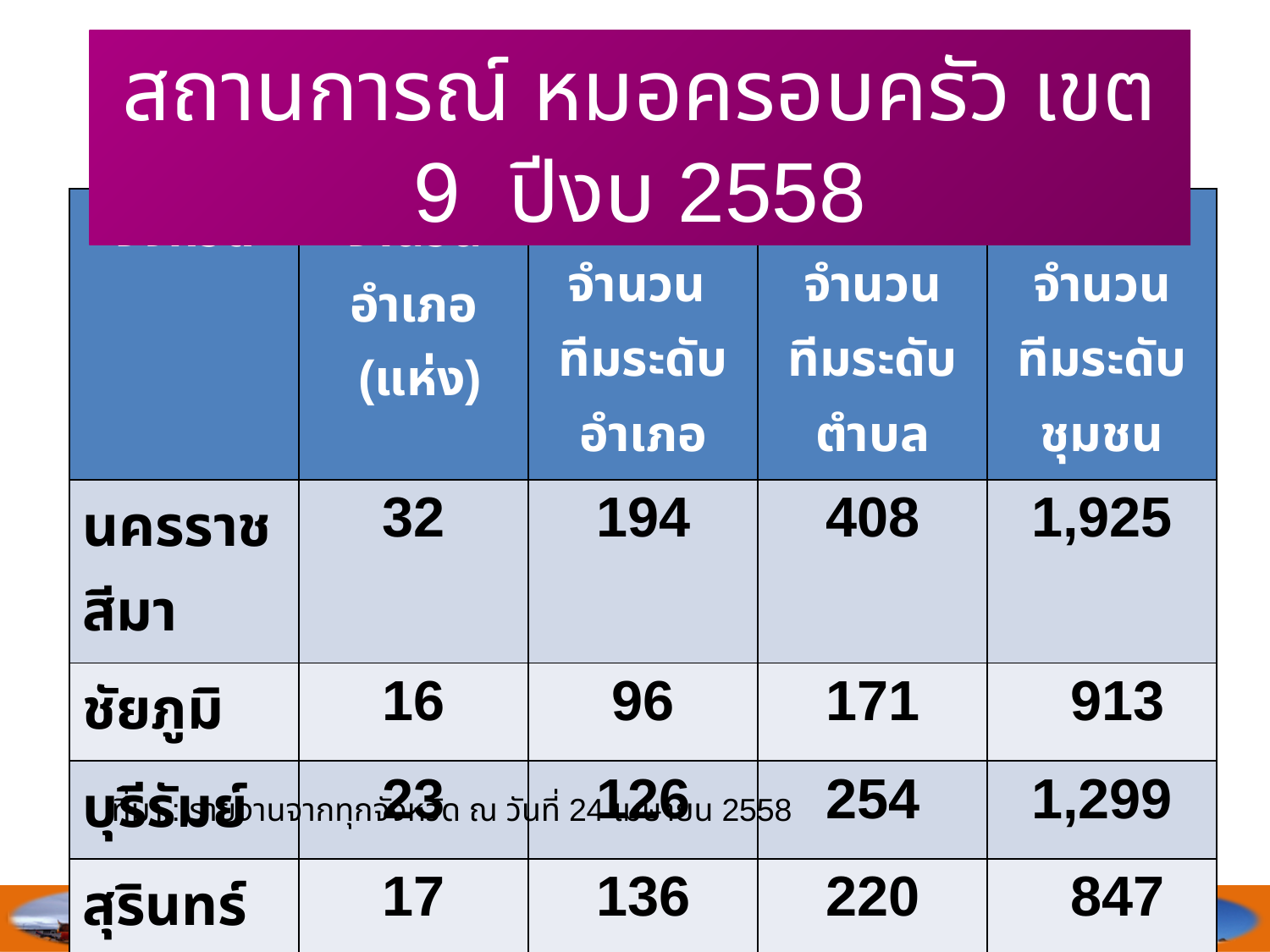

สถานการณ์ หมอครอบครัว เขต 9  ปีงบ 2558
| จังหวัด | จำนวนอำเภอ (แห่ง) | FCT จำนวน ทีมระดับอำเภอ | FCT จำนวน ทีมระดับตำบล | FCT จำนวน ทีมระดับชุมชน |
| --- | --- | --- | --- | --- |
| นครราชสีมา | 32 | 194 | 408 | 1,925 |
| ชัยภูมิ | 16 | 96 | 171 | 913 |
| บุรีรัมย์ | 23 | 126 | 254 | 1,299 |
| สุรินทร์ | 17 | 136 | 220 | 847 |
| รวม | 88 | 552 | 1,053 | 4,984 |
ที่มา : รายงานจากทุกจังหวัด ณ วันที่ 24 เมษายน 2558